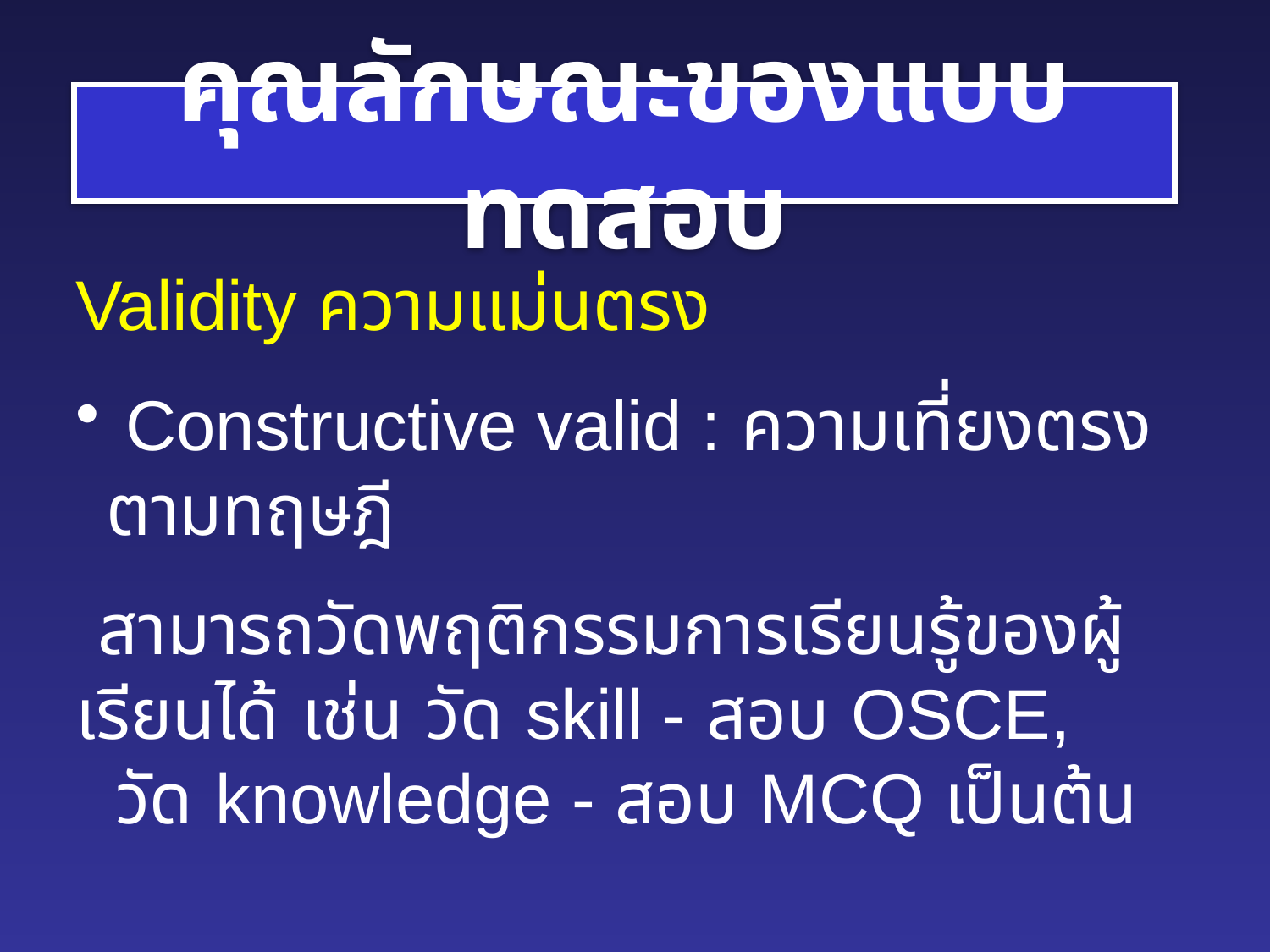

# คุณลักษณะของแบบทดสอบ
Validity ความแม่นตรง
 Constructive valid : ความเที่ยงตรงตามทฤษฎี
 สามารถวัดพฤติกรรมการเรียนรู้ของผู้เรียนได้ เช่น วัด skill - สอบ OSCE,          วัด knowledge - สอบ MCQ เป็นต้น